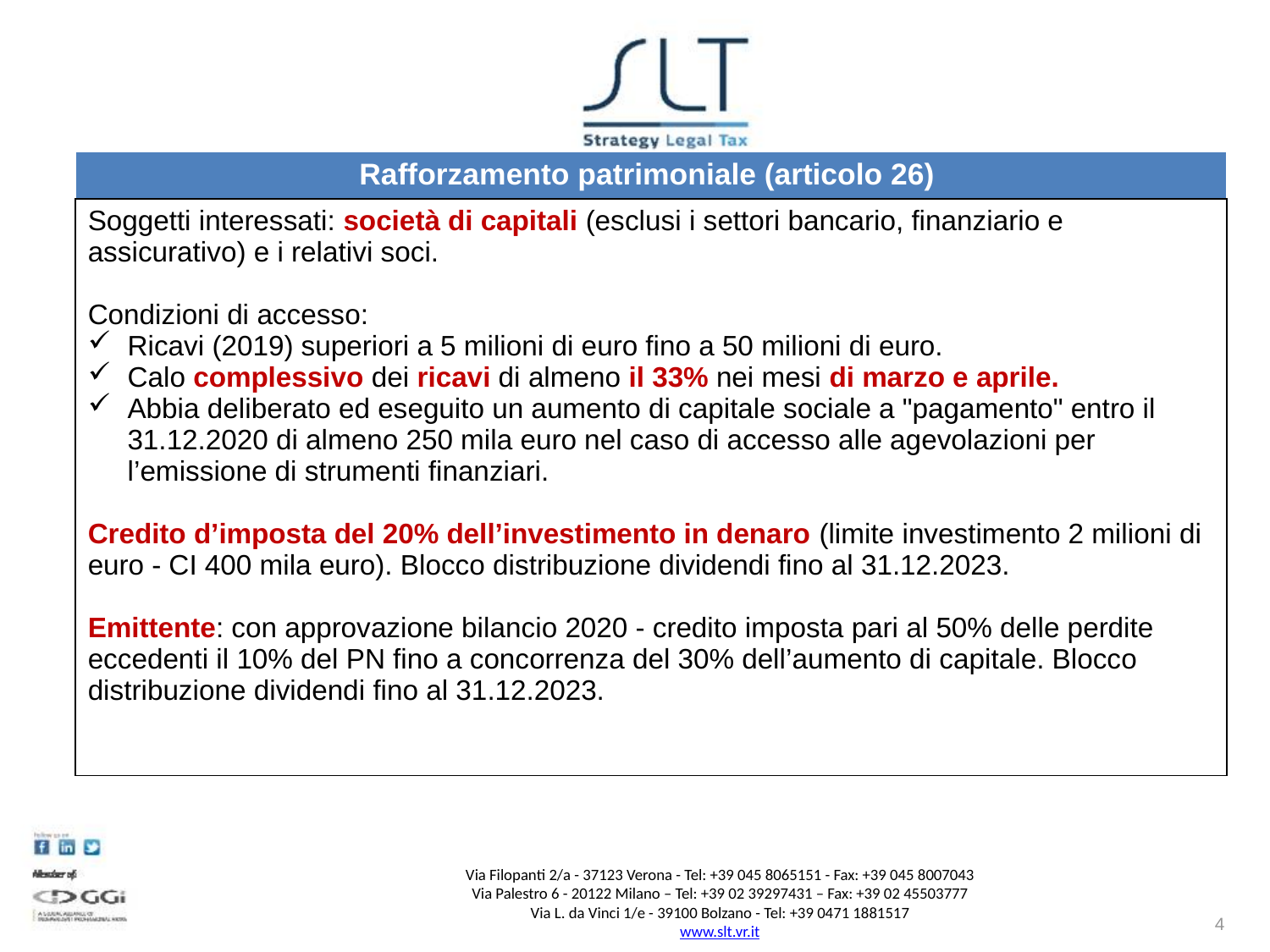

| Rafforzamento patrimoniale (articolo 26) |
| --- |
| Soggetti interessati: società di capitali (esclusi i settori bancario, finanziario e assicurativo) e i relativi soci. Condizioni di accesso: Ricavi (2019) superiori a 5 milioni di euro fino a 50 milioni di euro. Calo complessivo dei ricavi di almeno il 33% nei mesi di marzo e aprile. Abbia deliberato ed eseguito un aumento di capitale sociale a "pagamento" entro il 31.12.2020 di almeno 250 mila euro nel caso di accesso alle agevolazioni per l’emissione di strumenti finanziari. Credito d’imposta del 20% dell’investimento in denaro (limite investimento 2 milioni di euro - CI 400 mila euro). Blocco distribuzione dividendi fino al 31.12.2023. Emittente: con approvazione bilancio 2020 - credito imposta pari al 50% delle perdite eccedenti il 10% del PN fino a concorrenza del 30% dell’aumento di capitale. Blocco distribuzione dividendi fino al 31.12.2023. |
Via Filopanti 2/a - 37123 Verona - Tel: +39 045 8065151 - Fax: +39 045 8007043
Via Palestro 6 - 20122 Milano – Tel: +39 02 39297431 – Fax: +39 02 45503777
Via L. da Vinci 1/e - 39100 Bolzano - Tel: +39 0471 1881517
www.slt.vr.it

4